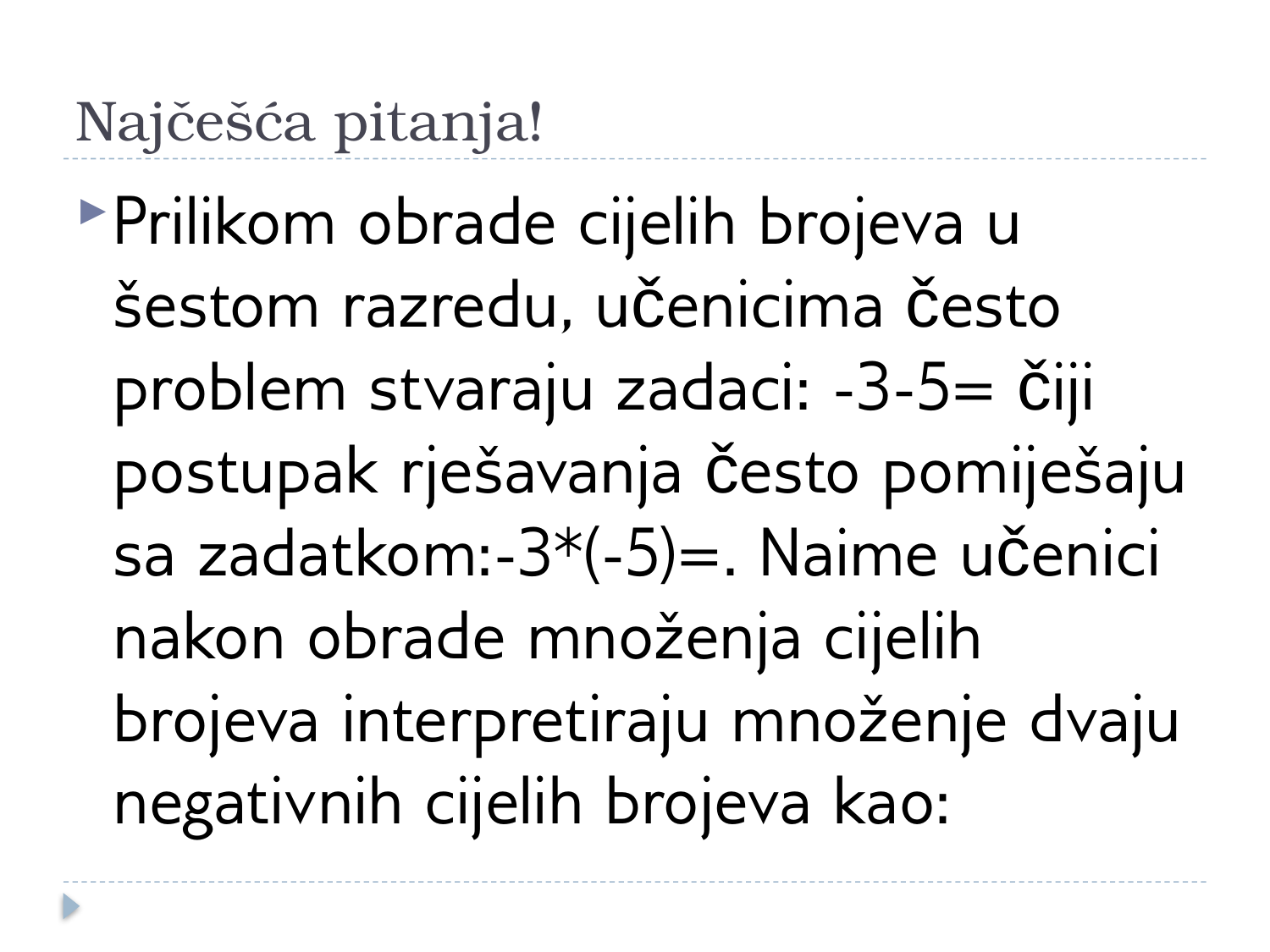

# Najčešća pitanja!
Prilikom obrade cijelih brojeva u šestom razredu, učenicima često problem stvaraju zadaci: -3-5= čiji postupak rješavanja često pomiješaju sa zadatkom:-3*(-5)=. Naime učenici nakon obrade množenja cijelih brojeva interpretiraju množenje dvaju negativnih cijelih brojeva kao: